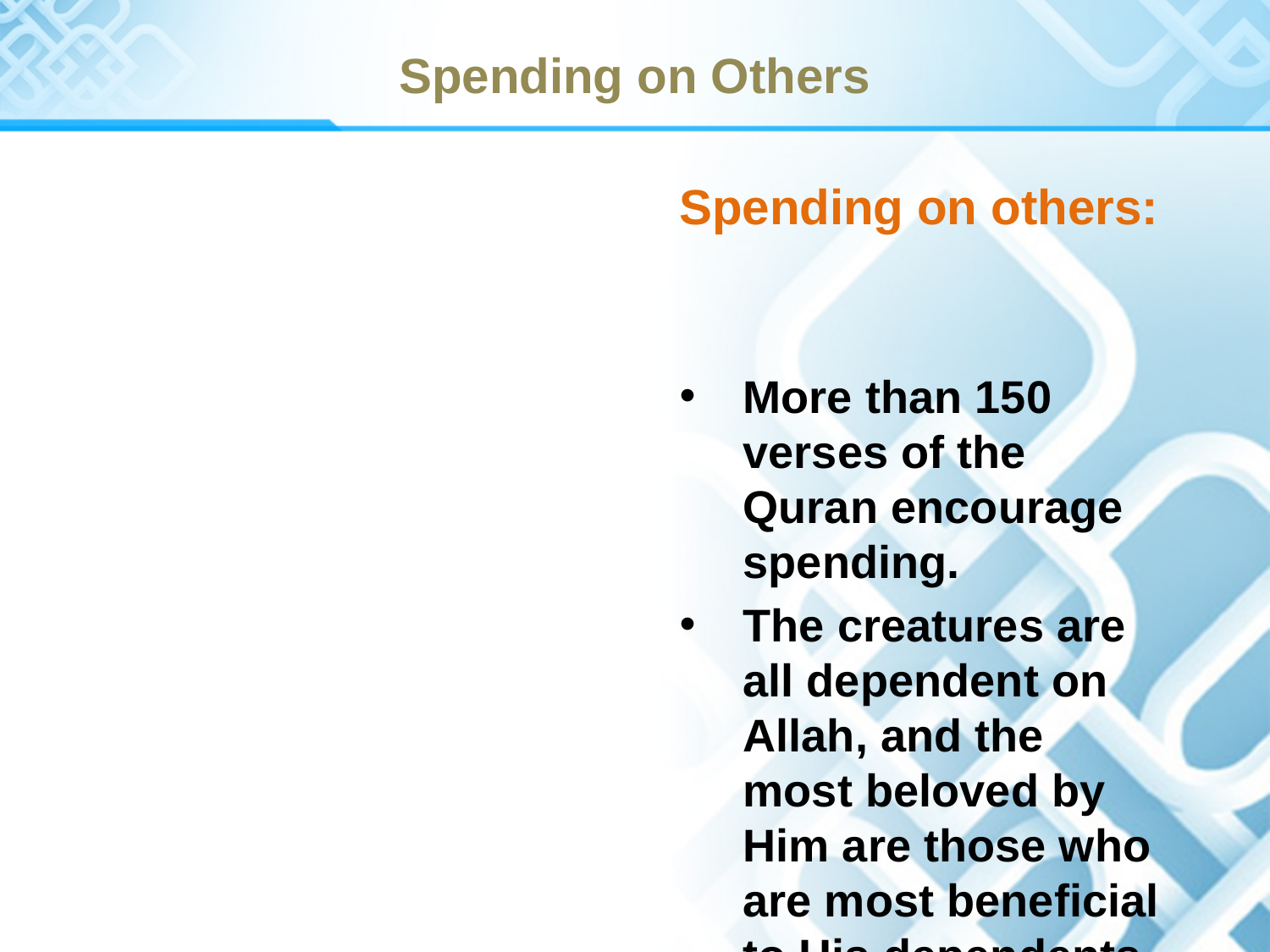

Spending on Others
Spending on others:

More than 150 verses of the Quran encourage spending.
The creatures are all dependent on Allah, and the most beloved by Him are those who are most beneficial to His dependents.